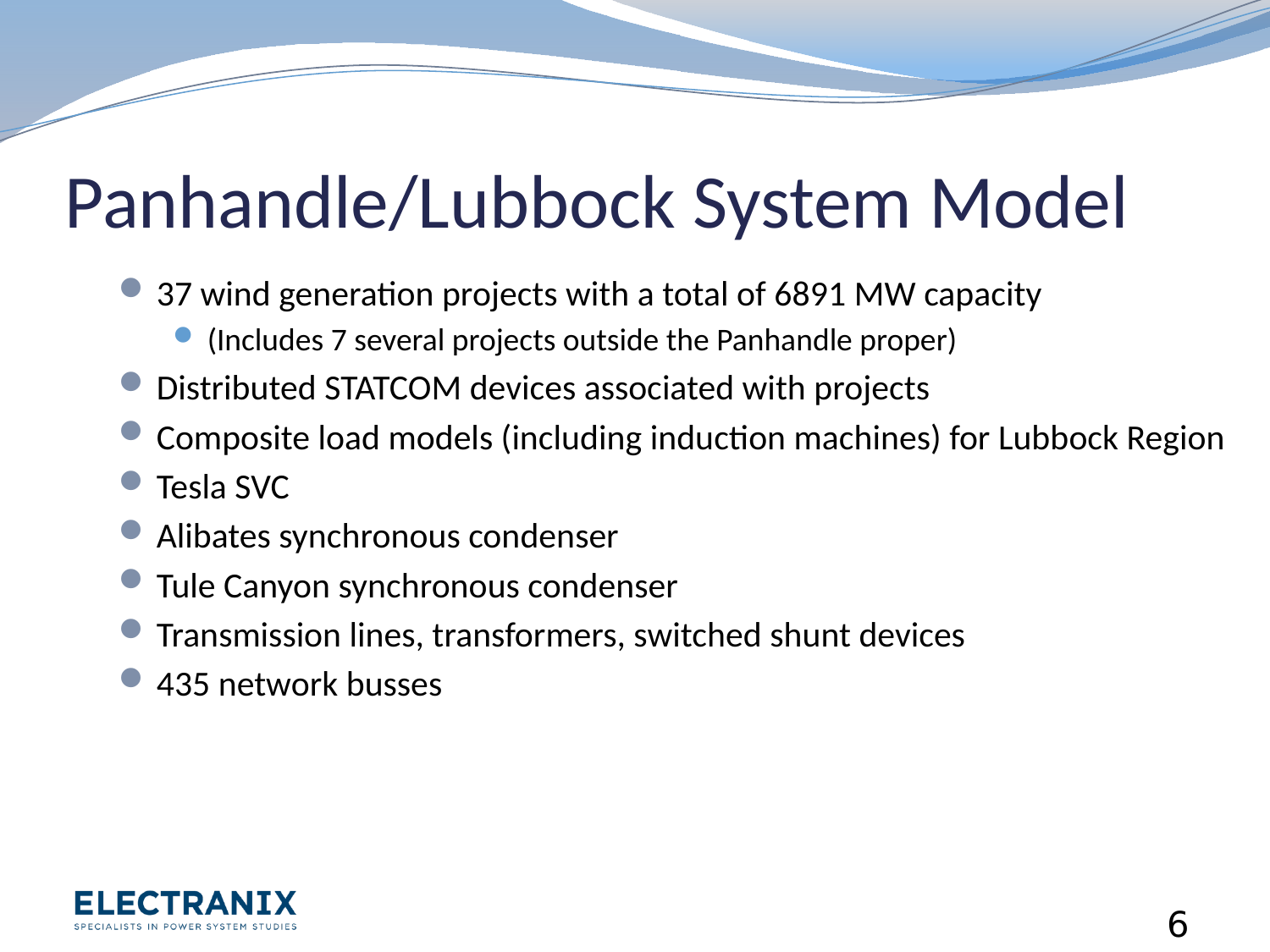

# Panhandle/Lubbock System Model
37 wind generation projects with a total of 6891 MW capacity
(Includes 7 several projects outside the Panhandle proper)
Distributed STATCOM devices associated with projects
Composite load models (including induction machines) for Lubbock Region
Tesla SVC
Alibates synchronous condenser
Tule Canyon synchronous condenser
Transmission lines, transformers, switched shunt devices
435 network busses

6